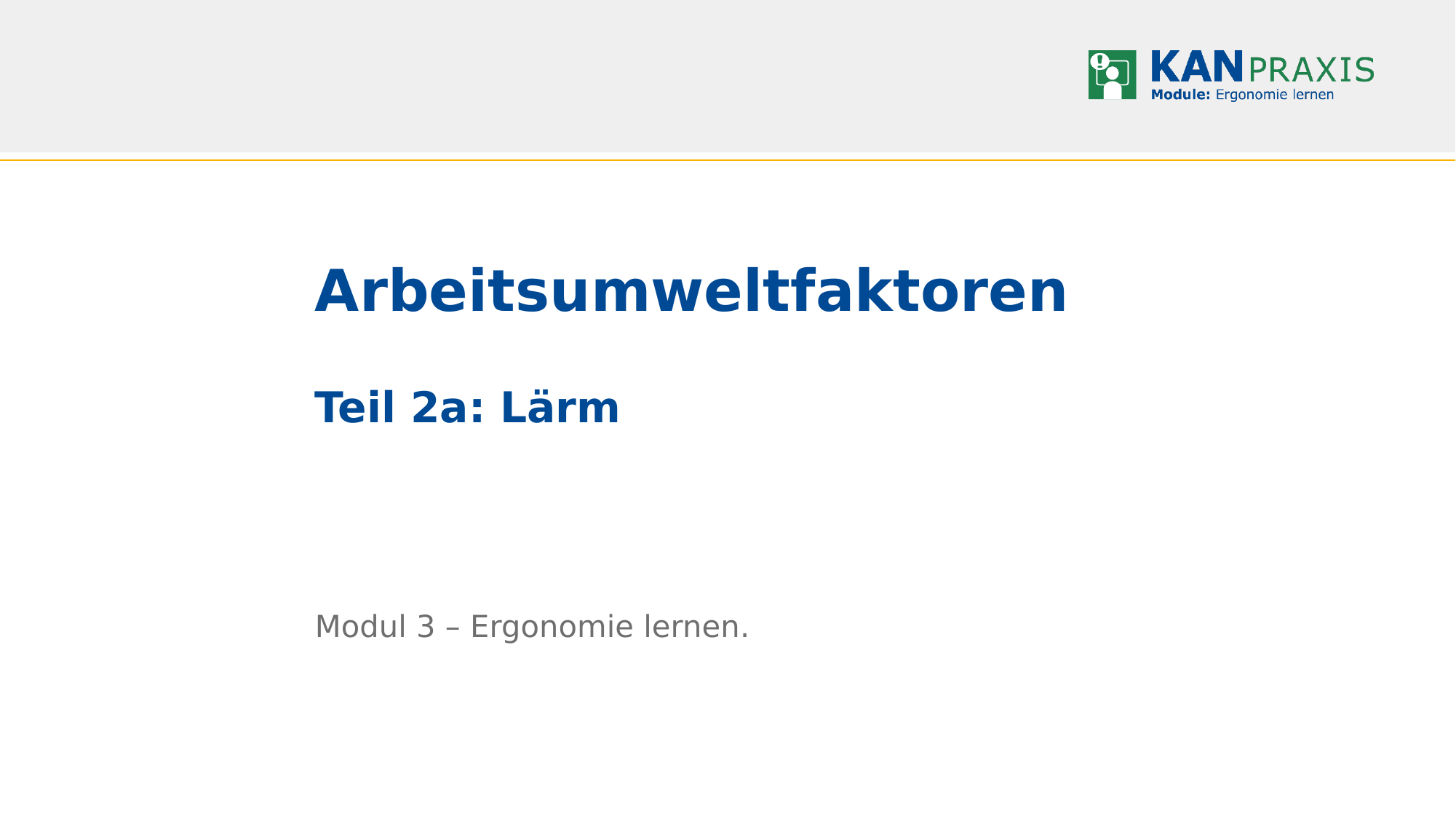

# Arbeitsumweltfaktoren Teil 2a: Lärm
Modul 3 – Ergonomie lernen.